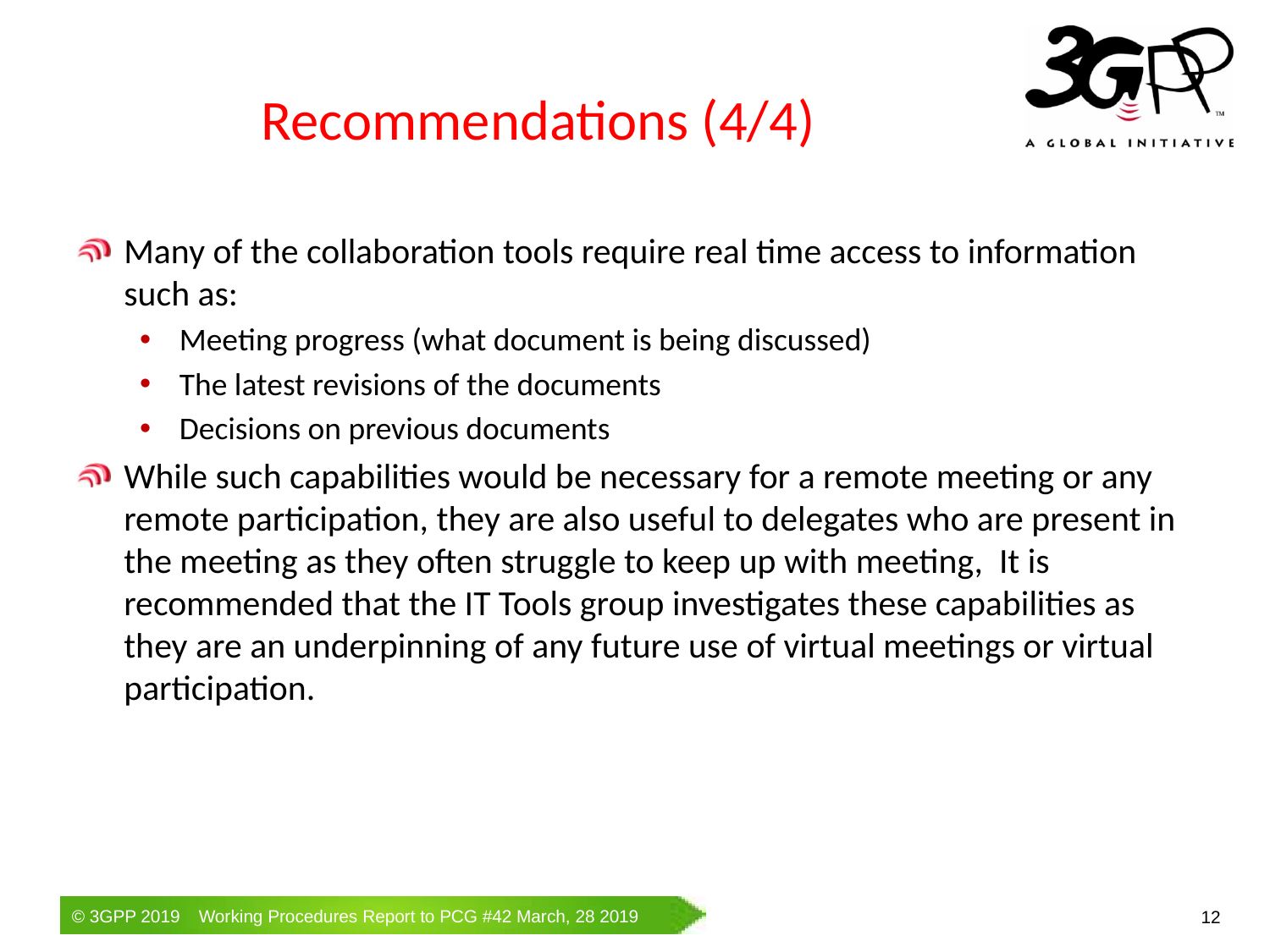

# Recommendations (4/4)
Many of the collaboration tools require real time access to information such as:
Meeting progress (what document is being discussed)
The latest revisions of the documents
Decisions on previous documents
While such capabilities would be necessary for a remote meeting or any remote participation, they are also useful to delegates who are present in the meeting as they often struggle to keep up with meeting,  It is recommended that the IT Tools group investigates these capabilities as they are an underpinning of any future use of virtual meetings or virtual participation.
12